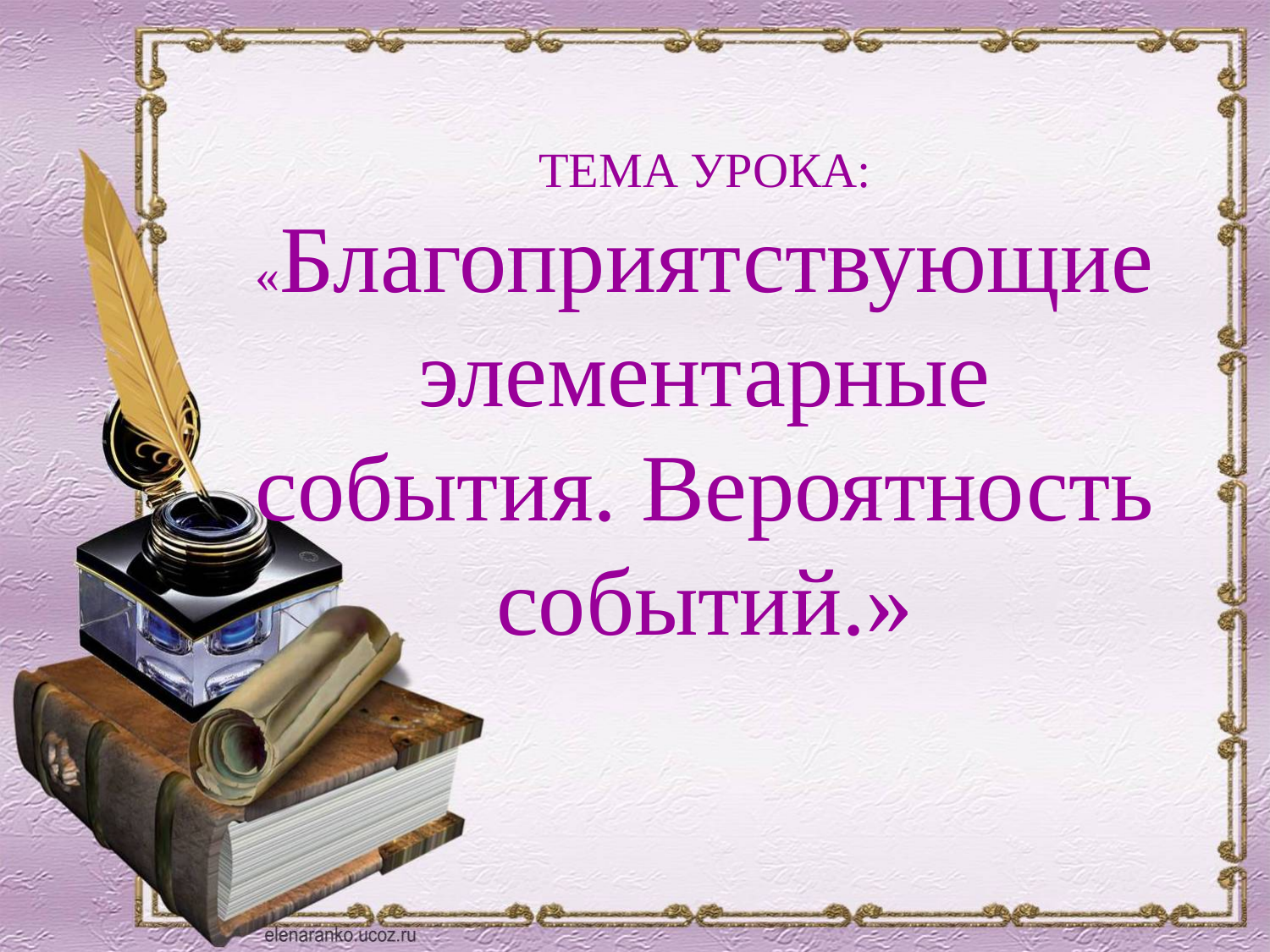

ТЕМА УРОКА: «Благоприятствующие элементарные события. Вероятность событий.»